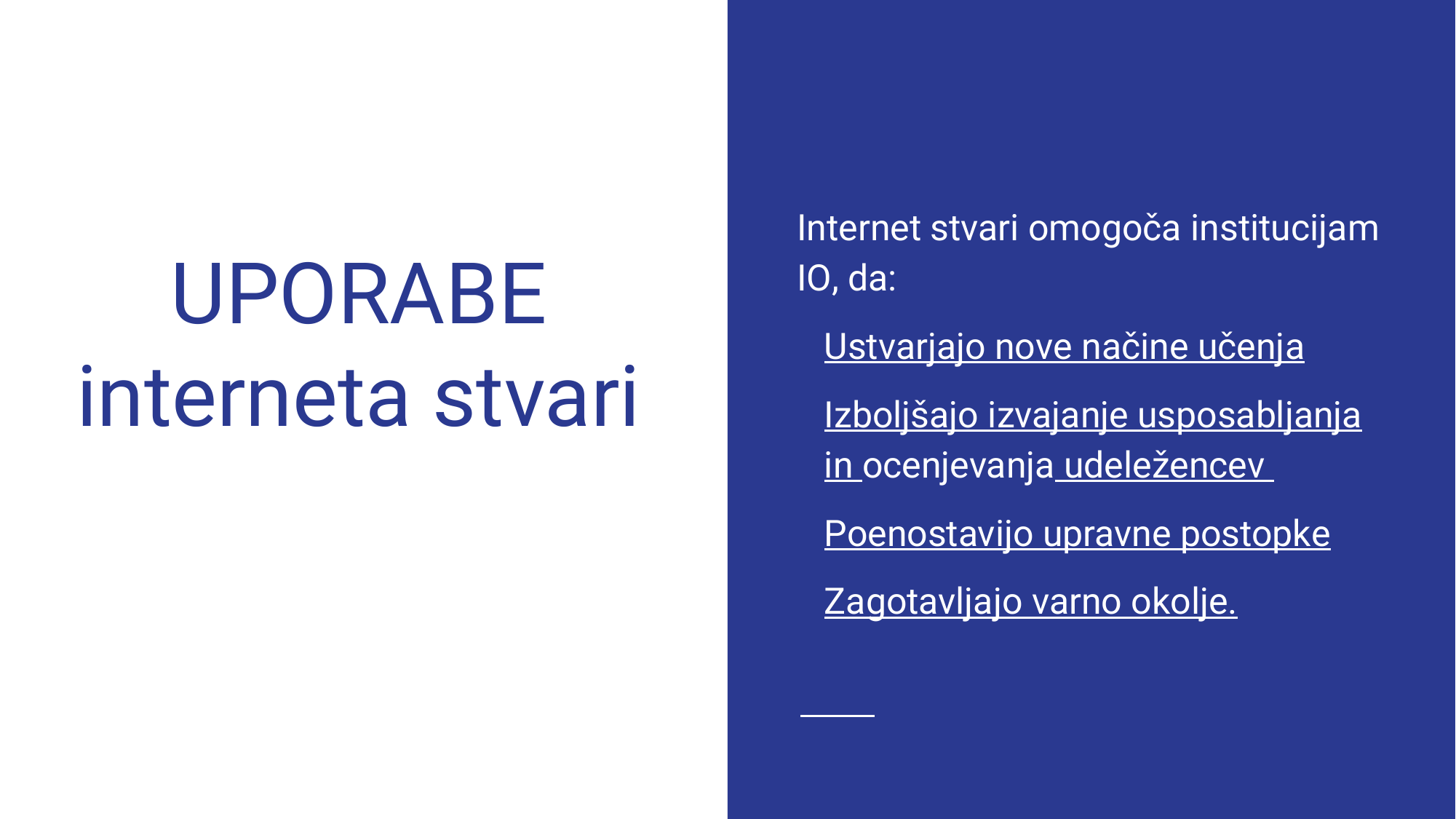

Internet stvari omogoča institucijam IO, da:
Ustvarjajo nove načine učenja
Izboljšajo izvajanje usposabljanja in ocenjevanja udeležencev
Poenostavijo upravne postopke
Zagotavljajo varno okolje.
# UPORABE interneta stvari